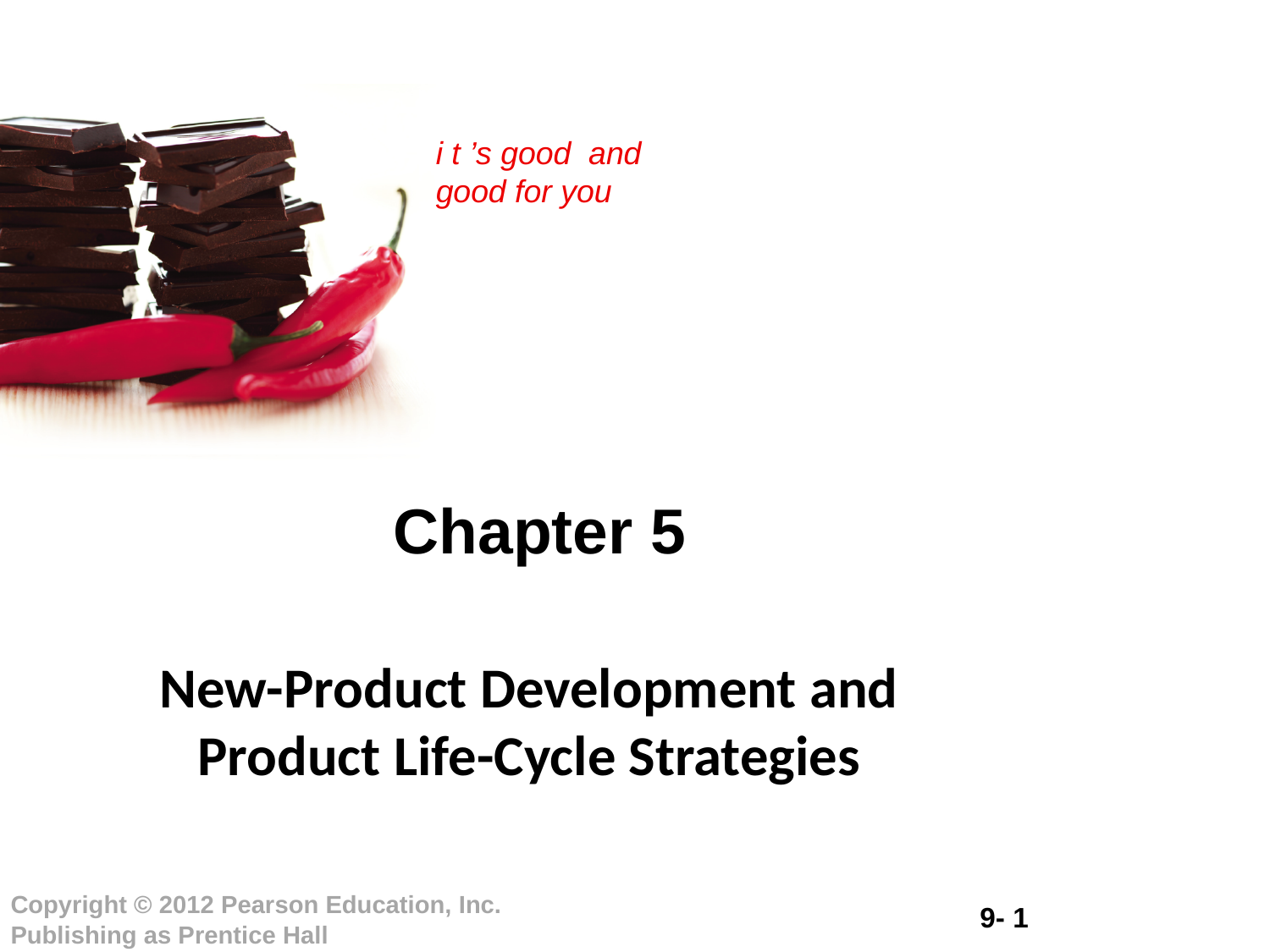

# Chapter 5
New-Product Development and Product Life-Cycle Strategies